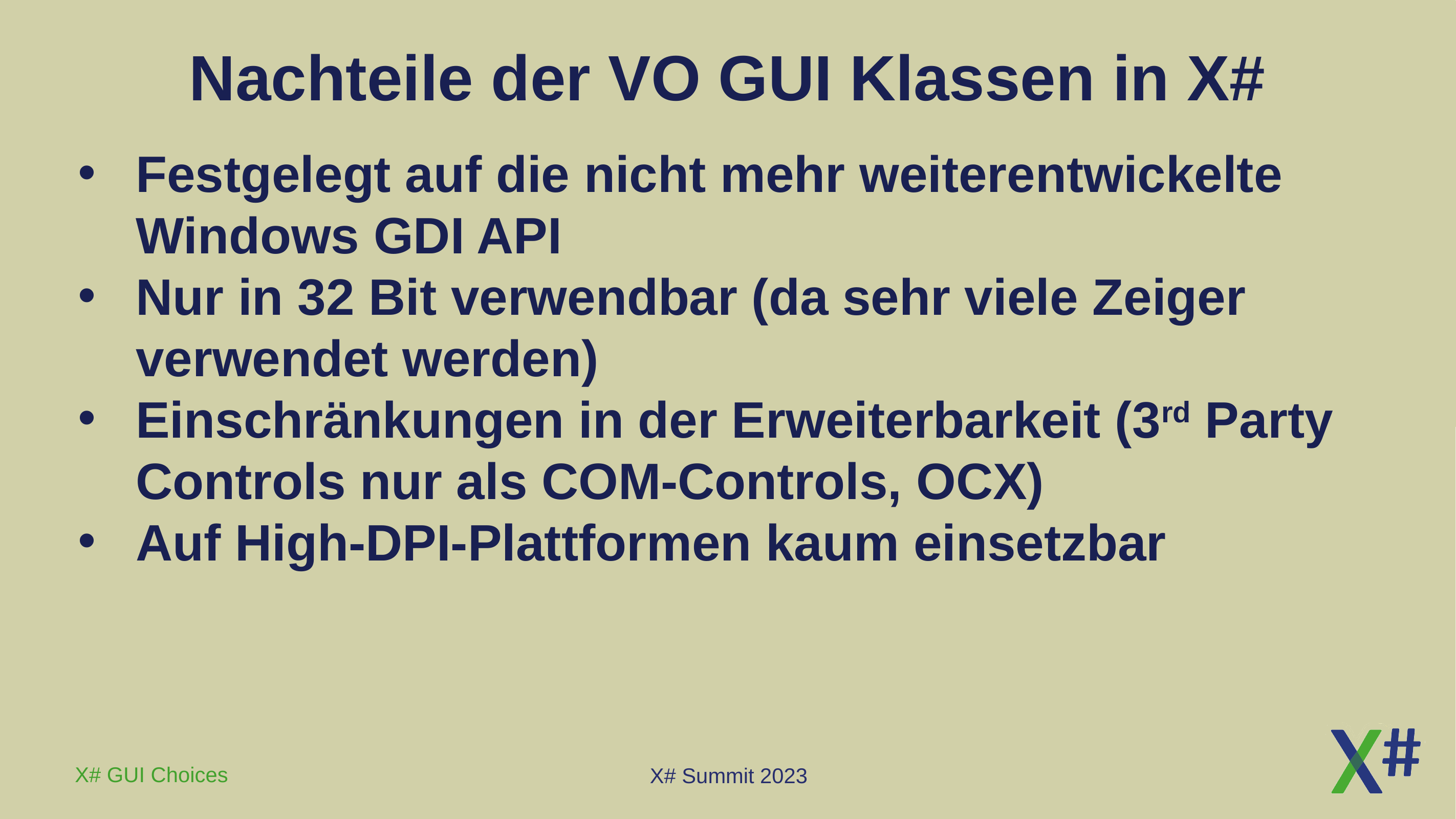

# Nachteile der VO GUI Klassen in X#
Festgelegt auf die nicht mehr weiterentwickelte Windows GDI API
Nur in 32 Bit verwendbar (da sehr viele Zeiger verwendet werden)
Einschränkungen in der Erweiterbarkeit (3rd Party Controls nur als COM-Controls, OCX)
Auf High-DPI-Plattformen kaum einsetzbar